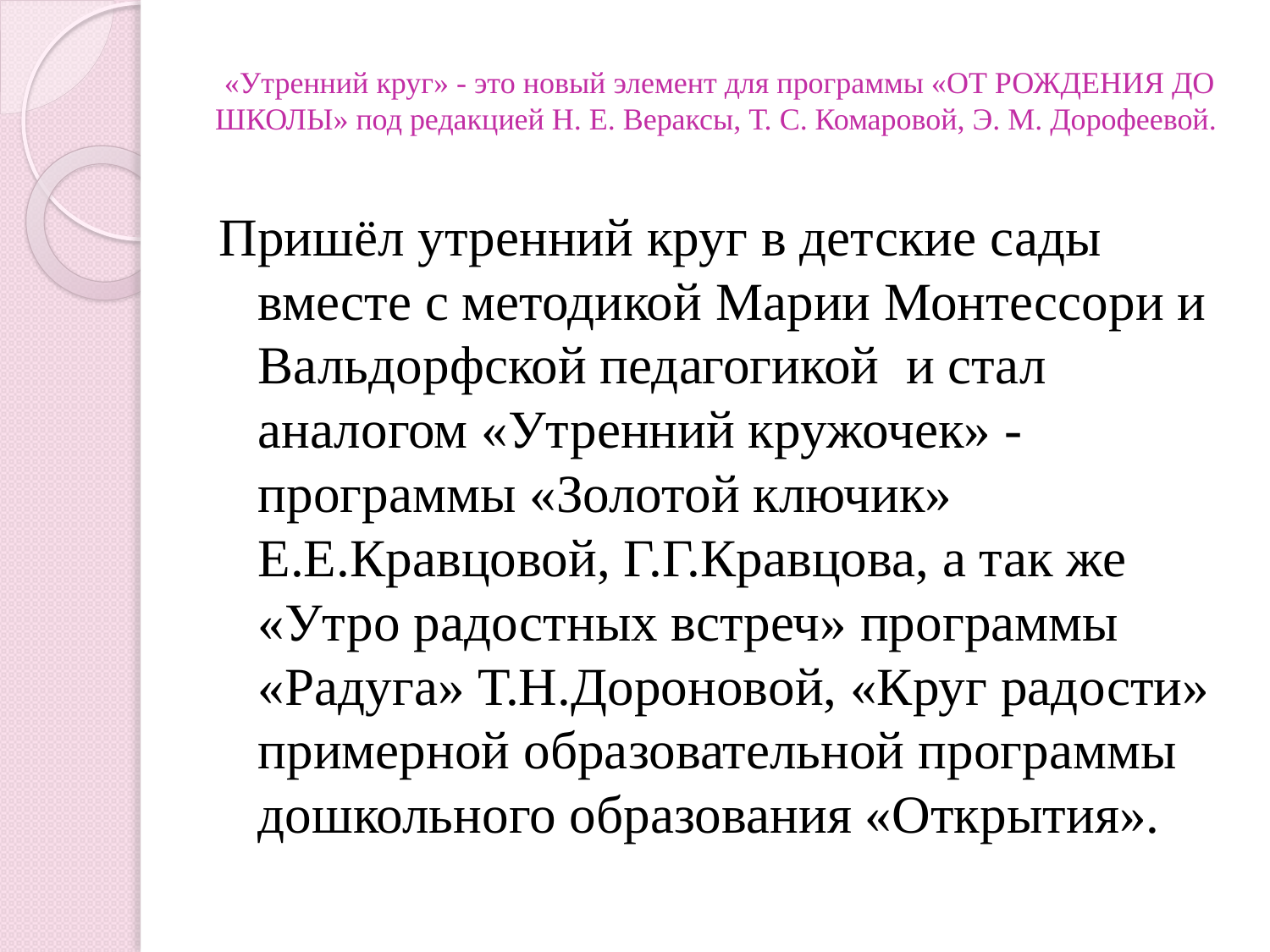

# «Утренний круг» - это новый элемент для программы «ОТ РОЖДЕНИЯ ДО ШКОЛЫ» под редакцией Н. Е. Вераксы, Т. С. Комаровой, Э. М. Дорофеевой.
Пришёл утренний круг в детские сады вместе с методикой Марии Монтессори и  Вальдорфской педагогикой  и стал аналогом «Утренний кружочек» - программы «Золотой ключик» Е.Е.Кравцовой, Г.Г.Кравцова, а так же «Утро радостных встреч» программы «Радуга» Т.Н.Дороновой, «Круг радости» примерной образовательной программы дошкольного образования «Открытия».